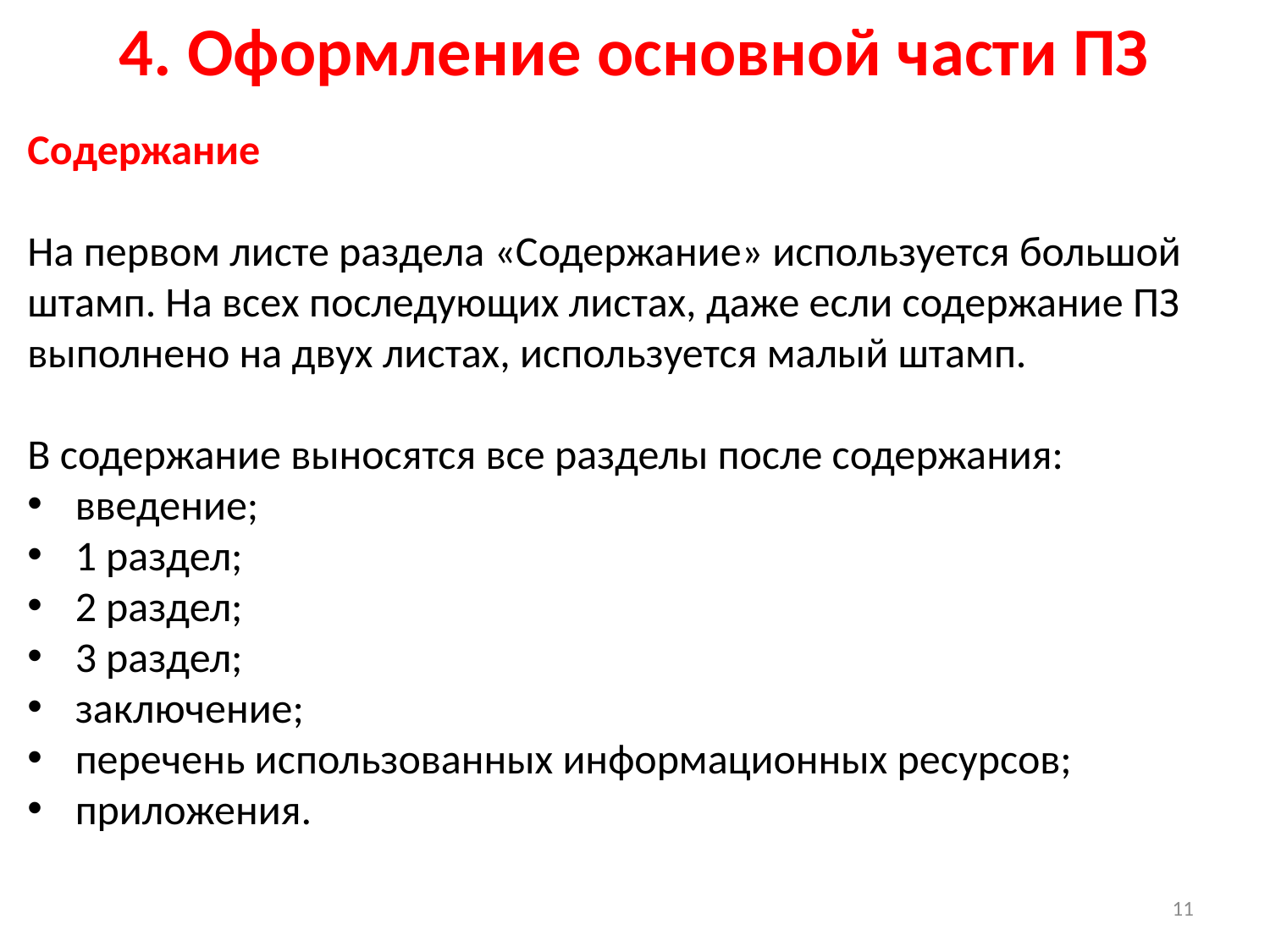

# 4. Оформление основной части ПЗ
Содержание

На первом листе раздела «Содержание» используется большой штамп. На всех последующих листах, даже если содержание ПЗ выполнено на двух листах, используется малый штамп.

В содержание выносятся все разделы после содержания:
введение;
1 раздел;
2 раздел;
3 раздел;
заключение;
перечень использованных информационных ресурсов;
приложения.
11